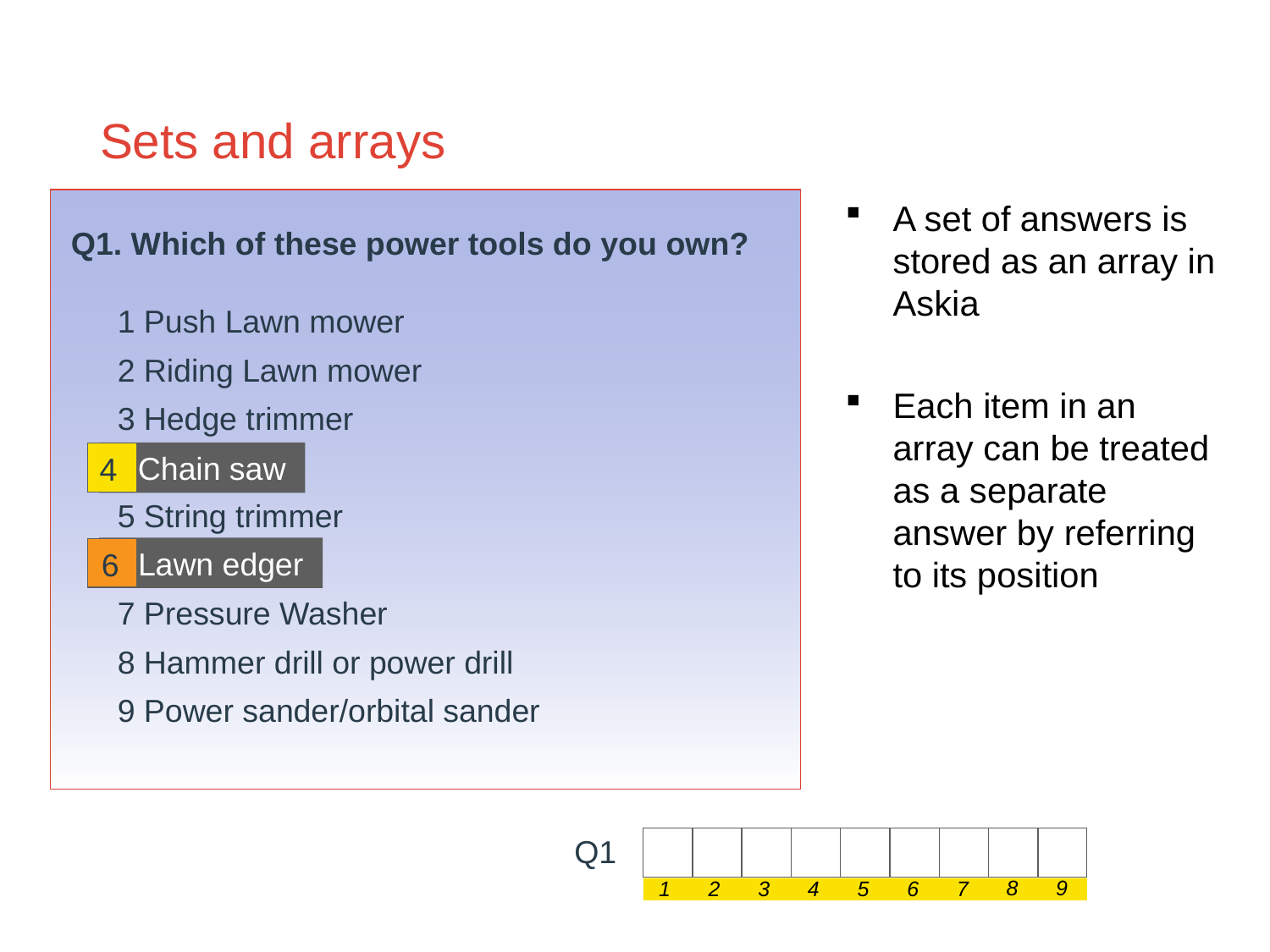

# Sets and arrays

A set of answers is stored as an array in Askia
Q1. Which of these power tools do you own?
1 Push Lawn mower
2 Riding Lawn mower
3 Hedge trimmer
4 Chain saw
5 String trimmer
6 Lawn edge
7 Pressure Washer
8 Hammer drill or power drill
9 Power sander/orbital sander

Each item in an array can be treated as a separate answer by referring to its position
4 Chain saw
4

6 Lawn edger
6

Q1

9
8
7
6
5
4
3
2
1